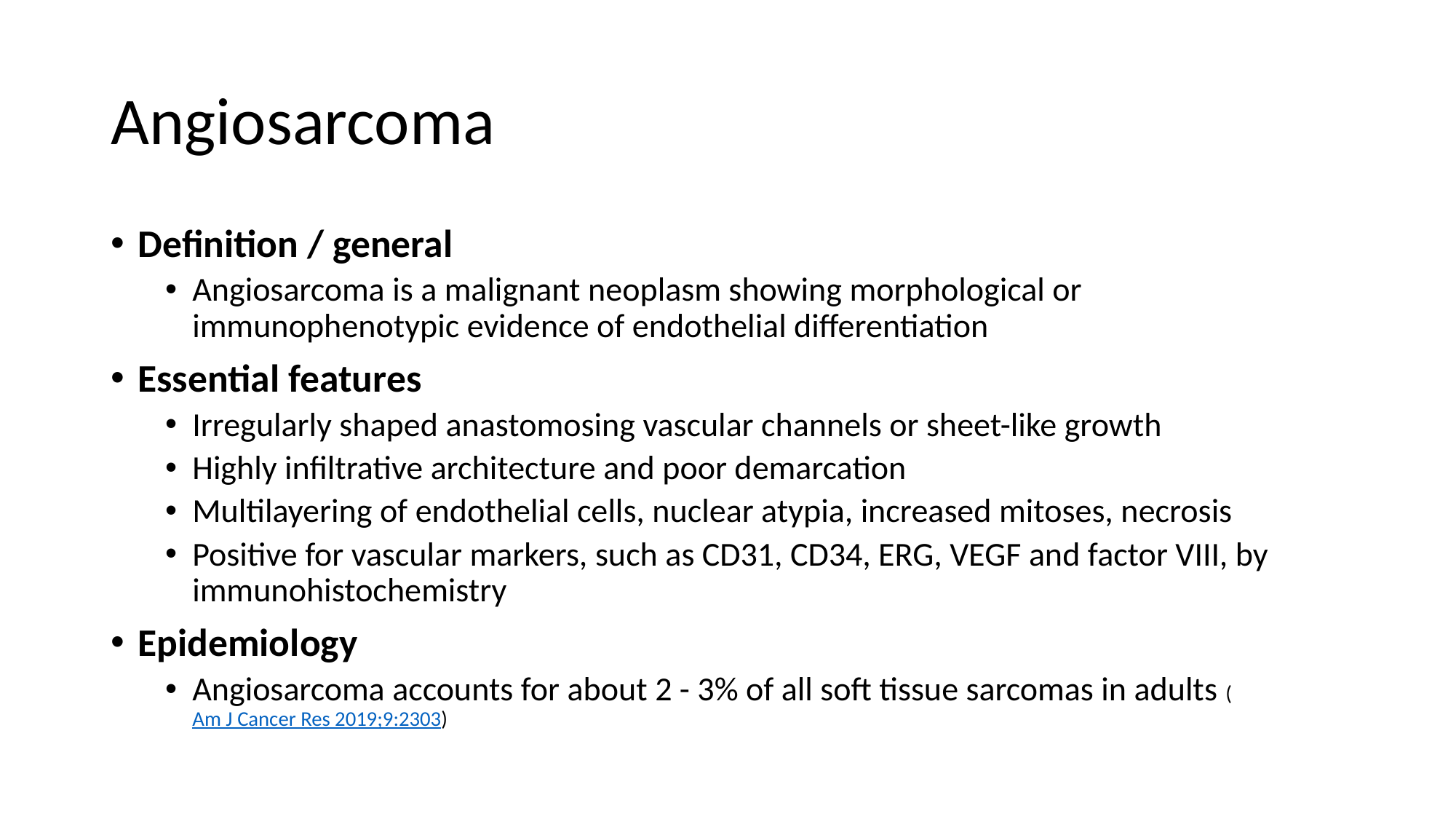

# Angiosarcoma
Definition / general
Angiosarcoma is a malignant neoplasm showing morphological or immunophenotypic evidence of endothelial differentiation
Essential features
Irregularly shaped anastomosing vascular channels or sheet-like growth
Highly infiltrative architecture and poor demarcation
Multilayering of endothelial cells, nuclear atypia, increased mitoses, necrosis
Positive for vascular markers, such as CD31, CD34, ERG, VEGF and factor VIII, by immunohistochemistry
Epidemiology
Angiosarcoma accounts for about 2 - 3% of all soft tissue sarcomas in adults (Am J Cancer Res 2019;9:2303)